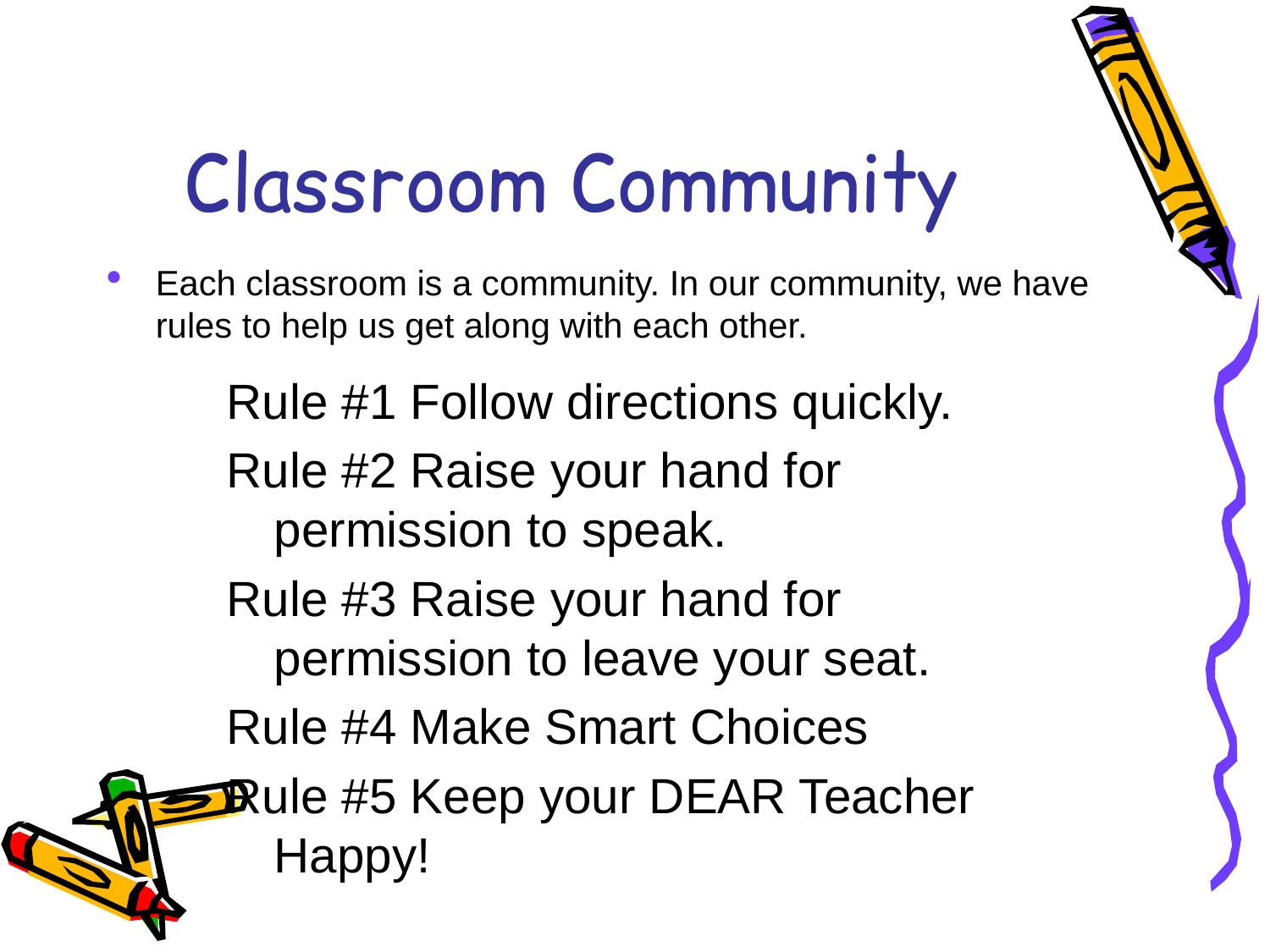

# Classroom Community
Each classroom is a community. In our community, we have rules to help us get along with each other.

Rule #1 Follow directions quickly.
Rule #2 Raise your hand for permission to speak.
Rule #3 Raise your hand for permission to leave your seat.
Rule #4 Make Smart Choices
Rule #5 Keep your DEAR Teacher Happy!